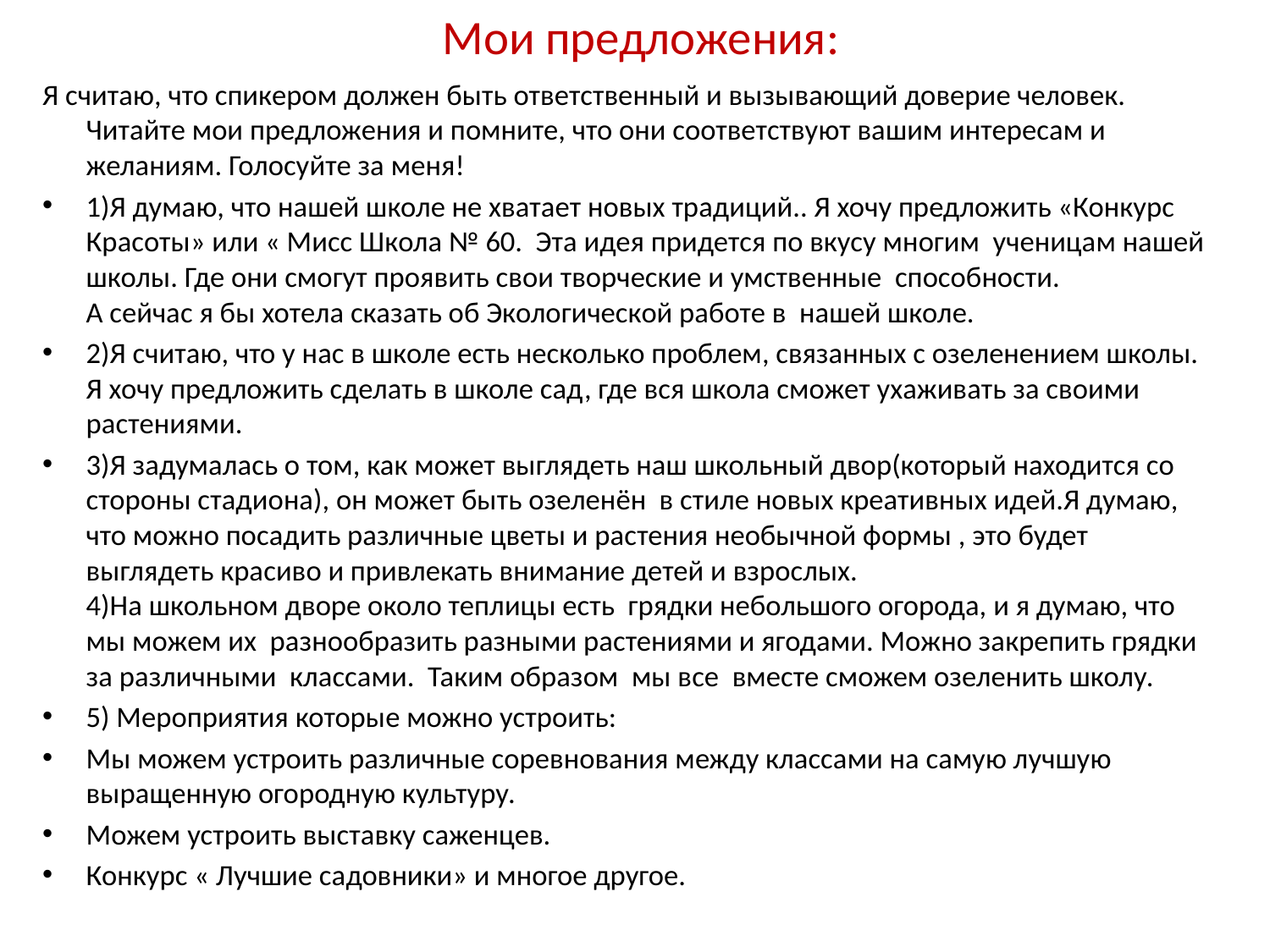

# Мои предложения:
Я считаю, что спикером должен быть ответственный и вызывающий доверие человек. Читайте мои предложения и помните, что они соответствуют вашим интересам и желаниям. Голосуйте за меня!
1)Я думаю, что нашей школе не хватает новых традиций.. Я хочу предложить «Конкурс Красоты» или « Мисс Школа № 60.  Эта идея придется по вкусу многим  ученицам нашей школы. Где они смогут проявить свои творческие и умственные  способности.
А сейчас я бы хотела сказать об Экологической работе в  нашей школе.
2)Я считаю, что у нас в школе есть несколько проблем, связанных с озеленением школы. Я хочу предложить сделать в школе сад, где вся школа сможет ухаживать за своими растениями.
3)Я задумалась о том, как может выглядеть наш школьный двор(который находится со стороны стадиона), он может быть озеленён  в стиле новых креативных идей.Я думаю, что можно посадить различные цветы и растения необычной формы , это будет выглядеть красиво и привлекать внимание детей и взрослых.
4)На школьном дворе около теплицы есть  грядки небольшого огорода, и я думаю, что  мы можем их  разнообразить разными растениями и ягодами. Можно закрепить грядки за различными  классами.  Таким образом  мы все  вместе сможем озеленить школу.
5) Мероприятия которые можно устроить:
Мы можем устроить различные соревнования между классами на самую лучшую выращенную огородную культуру.
Можем устроить выставку саженцев.
Конкурс « Лучшие садовники» и многое другое.